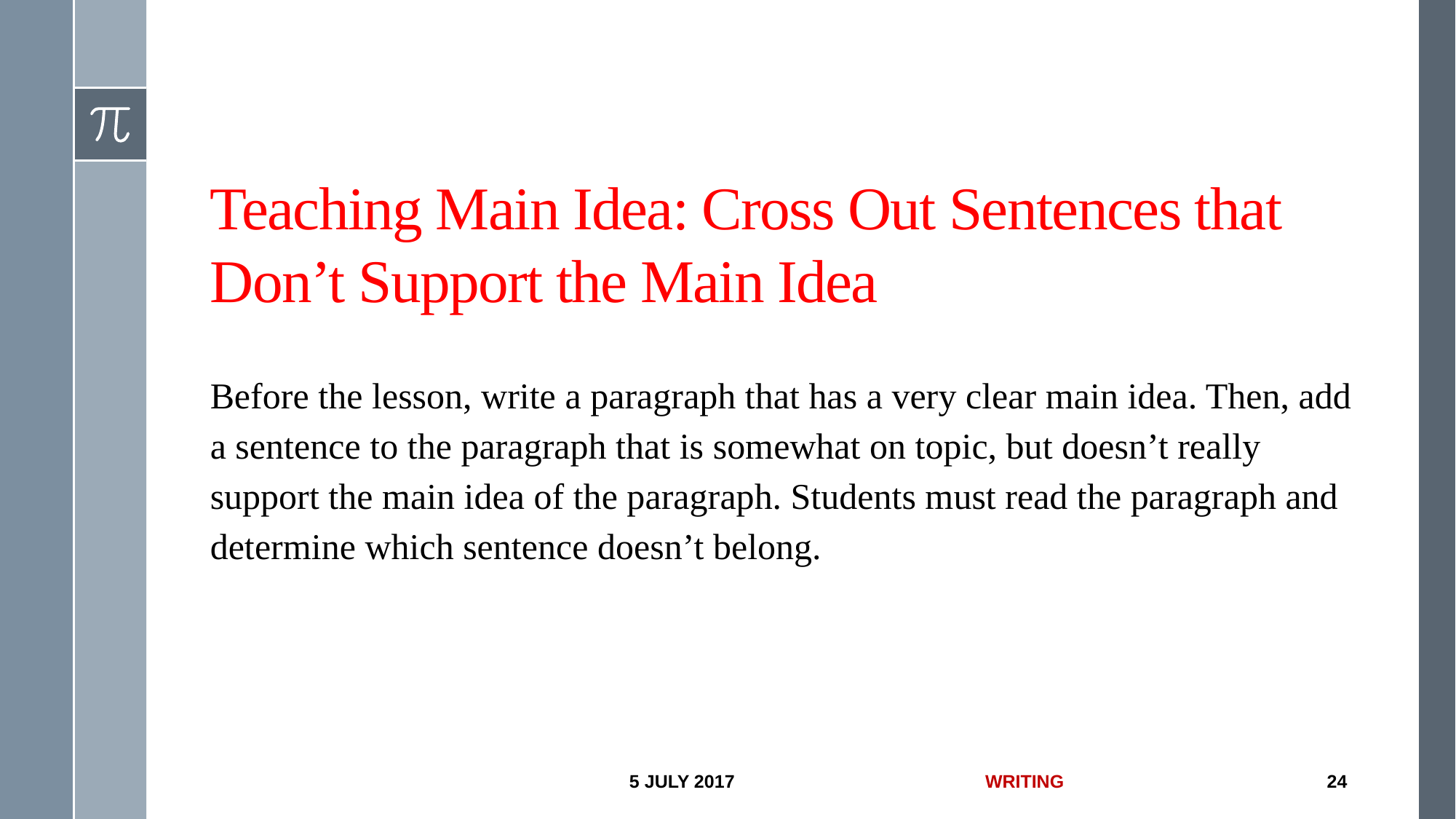

Teaching Main Idea: Cross Out Sentences that Don’t Support the Main Idea

Before the lesson, write a paragraph that has a very clear main idea. Then, add a sentence to the paragraph that is somewhat on topic, but doesn’t really support the main idea of the paragraph. Students must read the paragraph and determine which sentence doesn’t belong.
5 July 2017
Writing
24